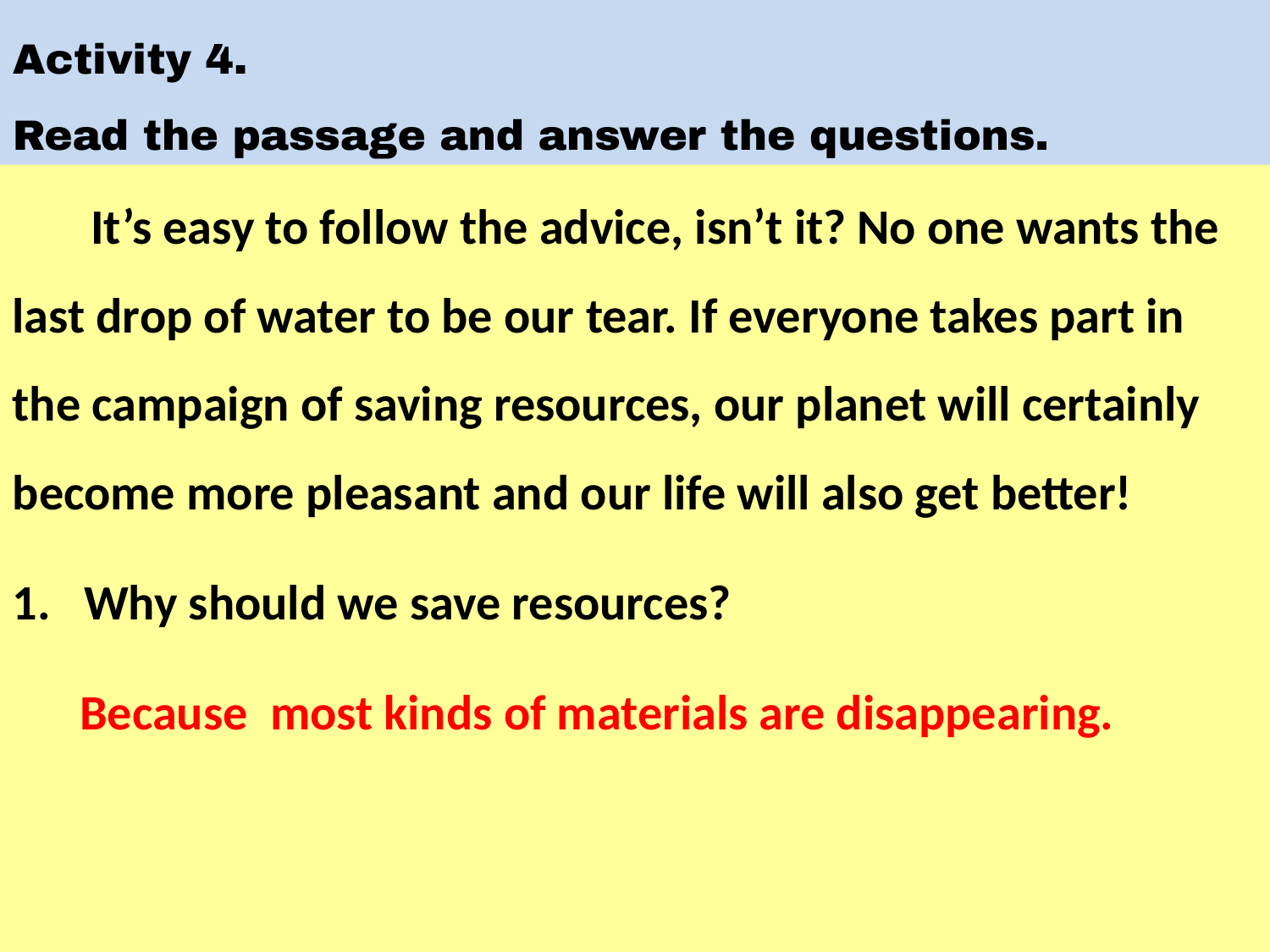

Activity 4.
Read the passage and answer the questions.

       It’s easy to follow the advice, isn’t it? No one wants the last drop of water to be our tear. If everyone takes part in the campaign of saving resources, our planet will certainly become more pleasant and our life will also get better!
Why should we save resources?
      Because  most kinds of materials are disappearing.
When will people run out of copper?
       They will run out of copper in 100 years.